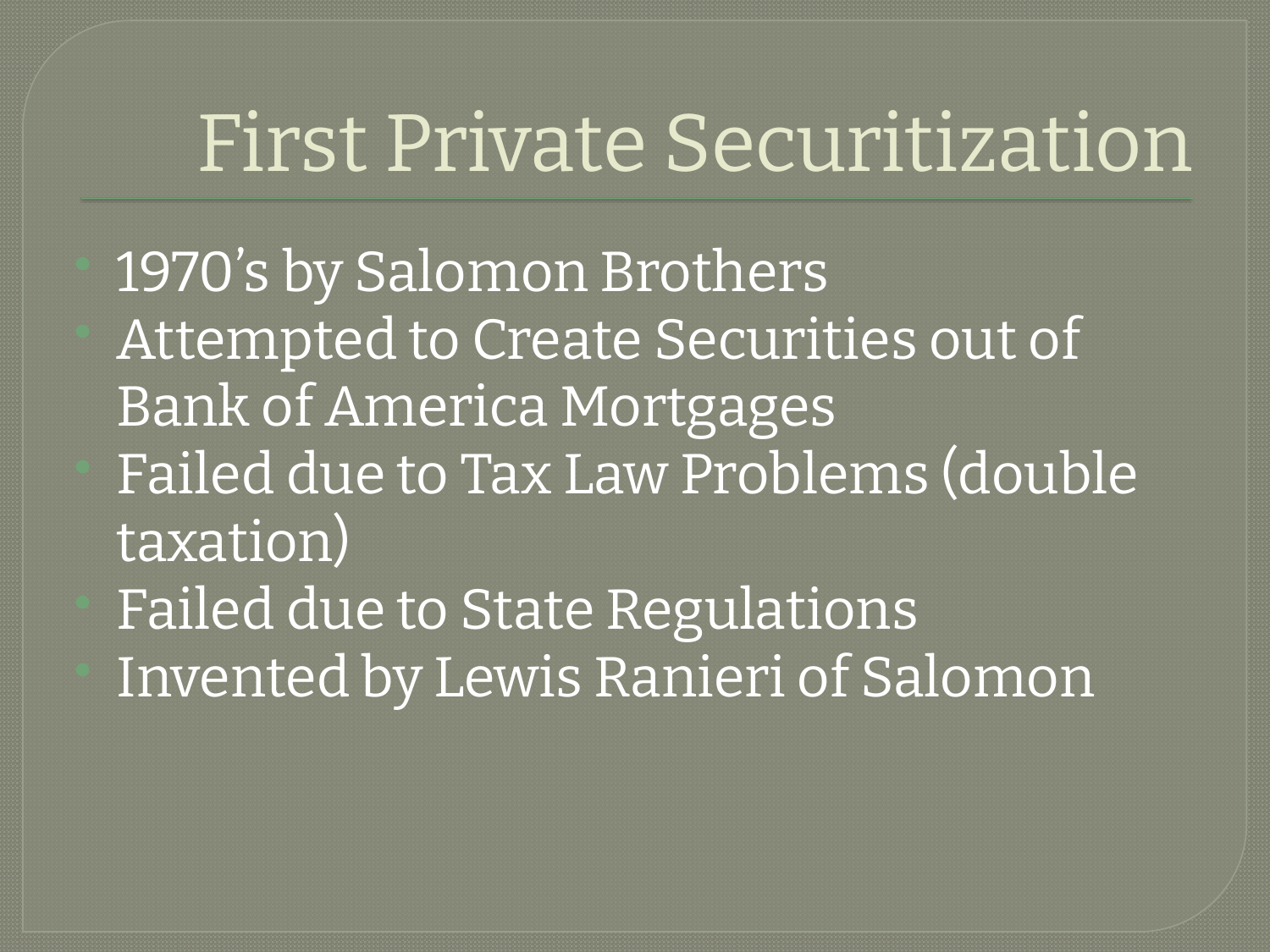

# First Private Securitization
1970’s by Salomon Brothers
Attempted to Create Securities out of Bank of America Mortgages
Failed due to Tax Law Problems (double taxation)
Failed due to State Regulations
Invented by Lewis Ranieri of Salomon